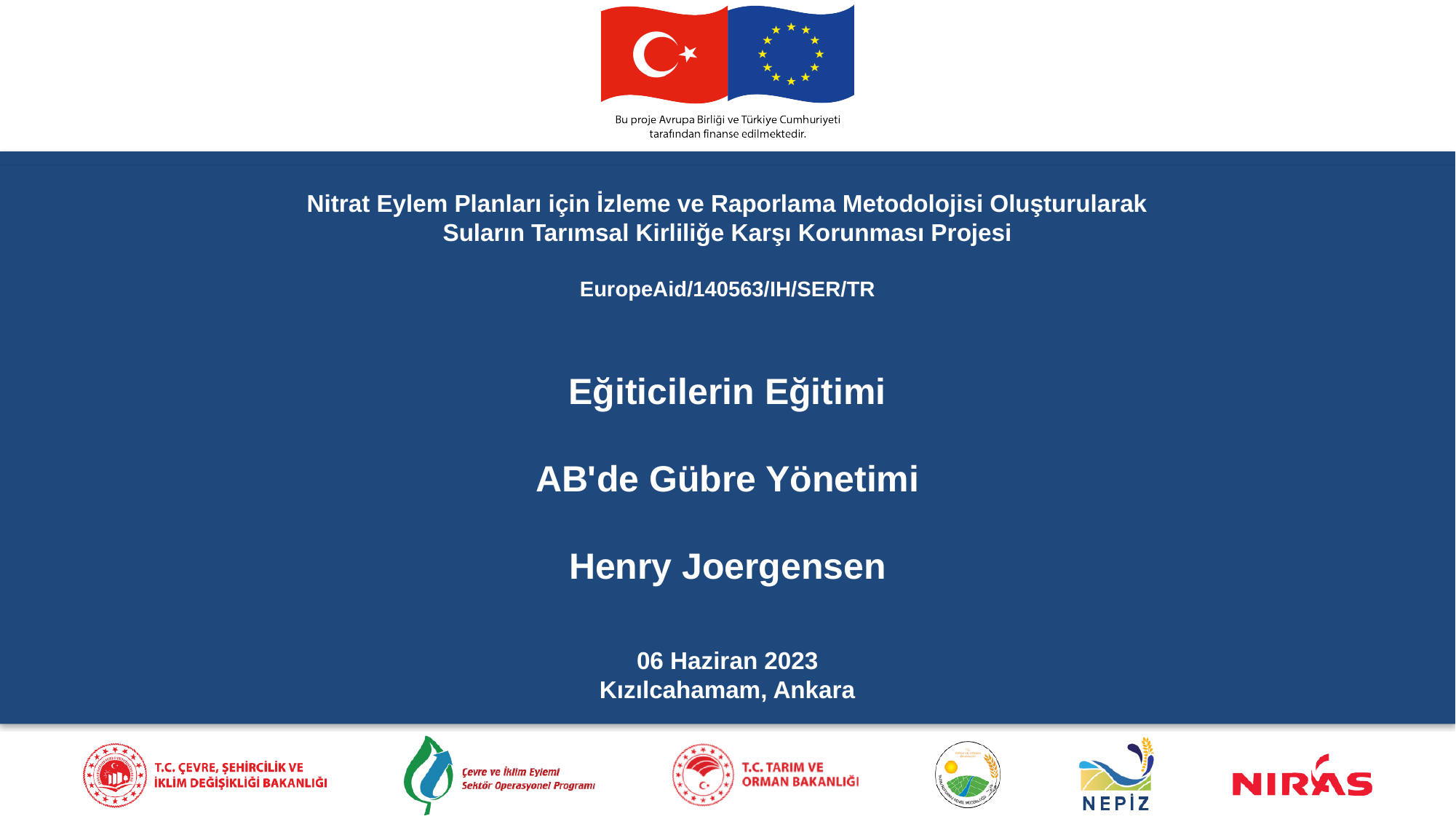

Nitrat Eylem Planları için İzleme ve Raporlama Metodolojisi Oluşturularak Suların Tarımsal Kirliliğe Karşı Korunması Projesi

EuropeAid/140563/IH/SER/TR

Eğiticilerin Eğitimi
AB'de Gübre Yönetimi
Henry Joergensen
06 Haziran 2023
Kızılcahamam, Ankara